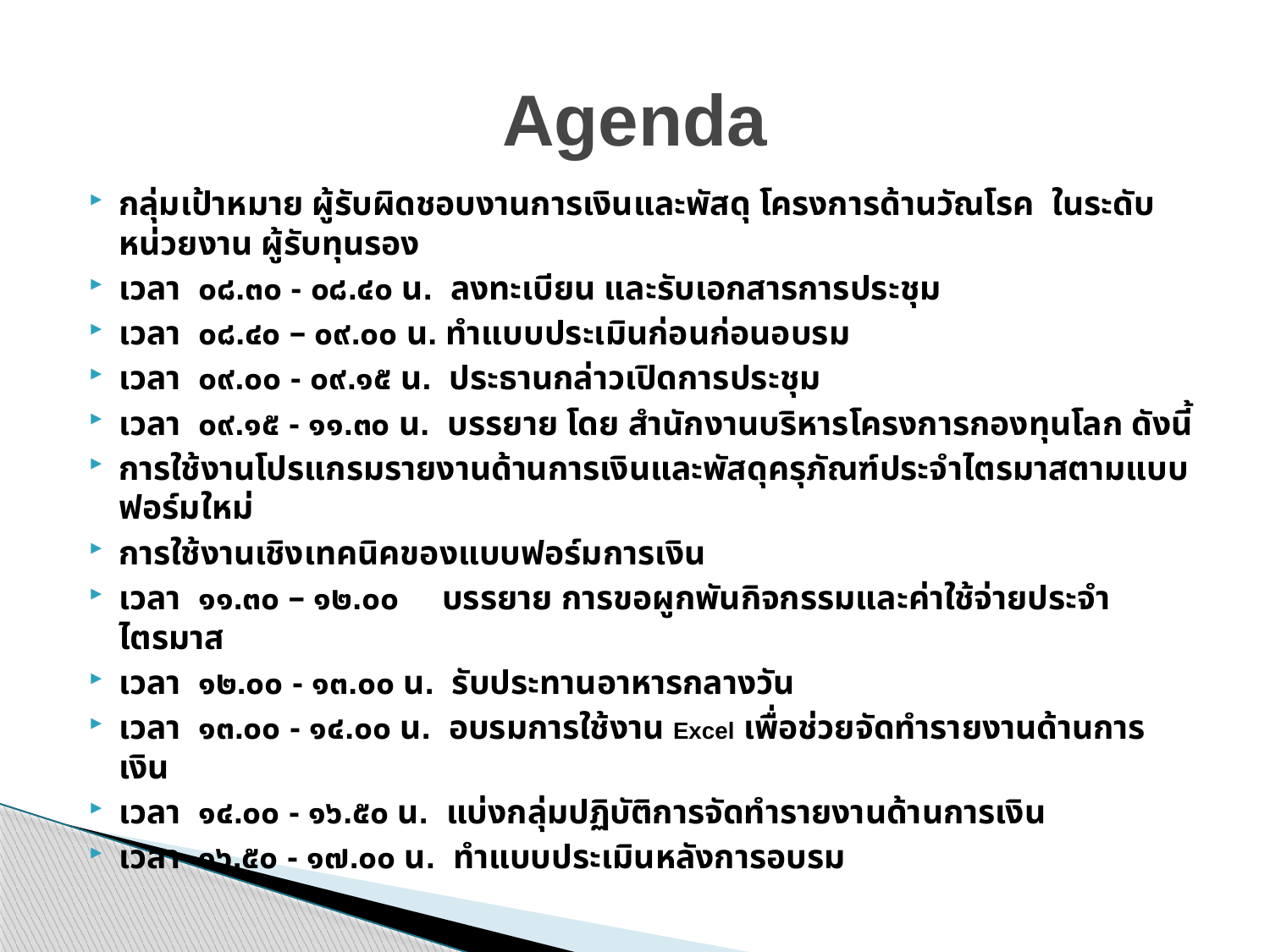

# Agenda
กลุ่มเป้าหมาย ผู้รับผิดชอบงานการเงินและพัสดุ โครงการด้านวัณโรค  ในระดับ  หน่วยงาน ผู้รับทุนรอง
เวลา  ๐๘.๓๐ - ๐๘.๔๐ น.  ลงทะเบียน และรับเอกสารการประชุม
เวลา  ๐๘.๔๐ – ๐๙.๐๐ น. ทำแบบประเมินก่อนก่อนอบรม
เวลา  ๐๙.๐๐ - ๐๙.๑๕ น.  ประธานกล่าวเปิดการประชุม
เวลา  ๐๙.๑๕ - ๑๑.๓๐ น.  บรรยาย โดย สำนักงานบริหารโครงการกองทุนโลก ดังนี้
การใช้งานโปรแกรมรายงานด้านการเงินและพัสดุครุภัณฑ์ประจำไตรมาสตามแบบฟอร์มใหม่
การใช้งานเชิงเทคนิคของแบบฟอร์มการเงิน
เวลา  ๑๑.๓๐ – ๑๒.๐๐     บรรยาย การขอผูกพันกิจกรรมและค่าใช้จ่ายประจำไตรมาส
เวลา  ๑๒.๐๐ - ๑๓.๐๐ น.  รับประทานอาหารกลางวัน
เวลา  ๑๓.๐๐ - ๑๔.๐๐ น.  อบรมการใช้งาน Excel เพื่อช่วยจัดทำรายงานด้านการเงิน
เวลา  ๑๔.๐๐ - ๑๖.๕๐ น.  แบ่งกลุ่มปฏิบัติการจัดทำรายงานด้านการเงิน
เวลา  ๑๖.๕๐ - ๑๗.๐๐ น.  ทำแบบประเมินหลังการอบรม